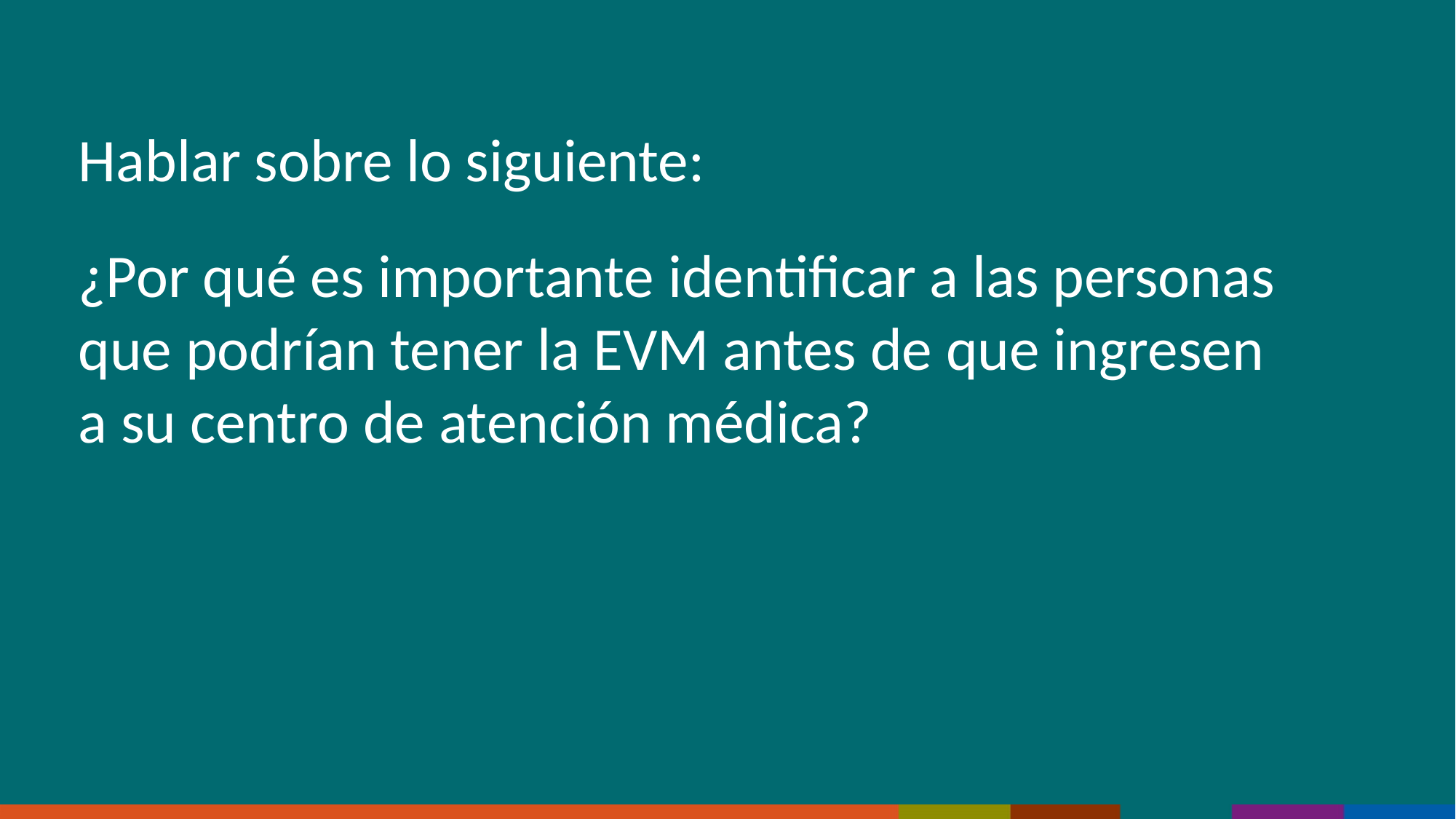

Hablar sobre lo siguiente:
¿Por qué es importante identificar a las personas que podrían tener la EVM antes de que ingresen a su centro de atención médica?